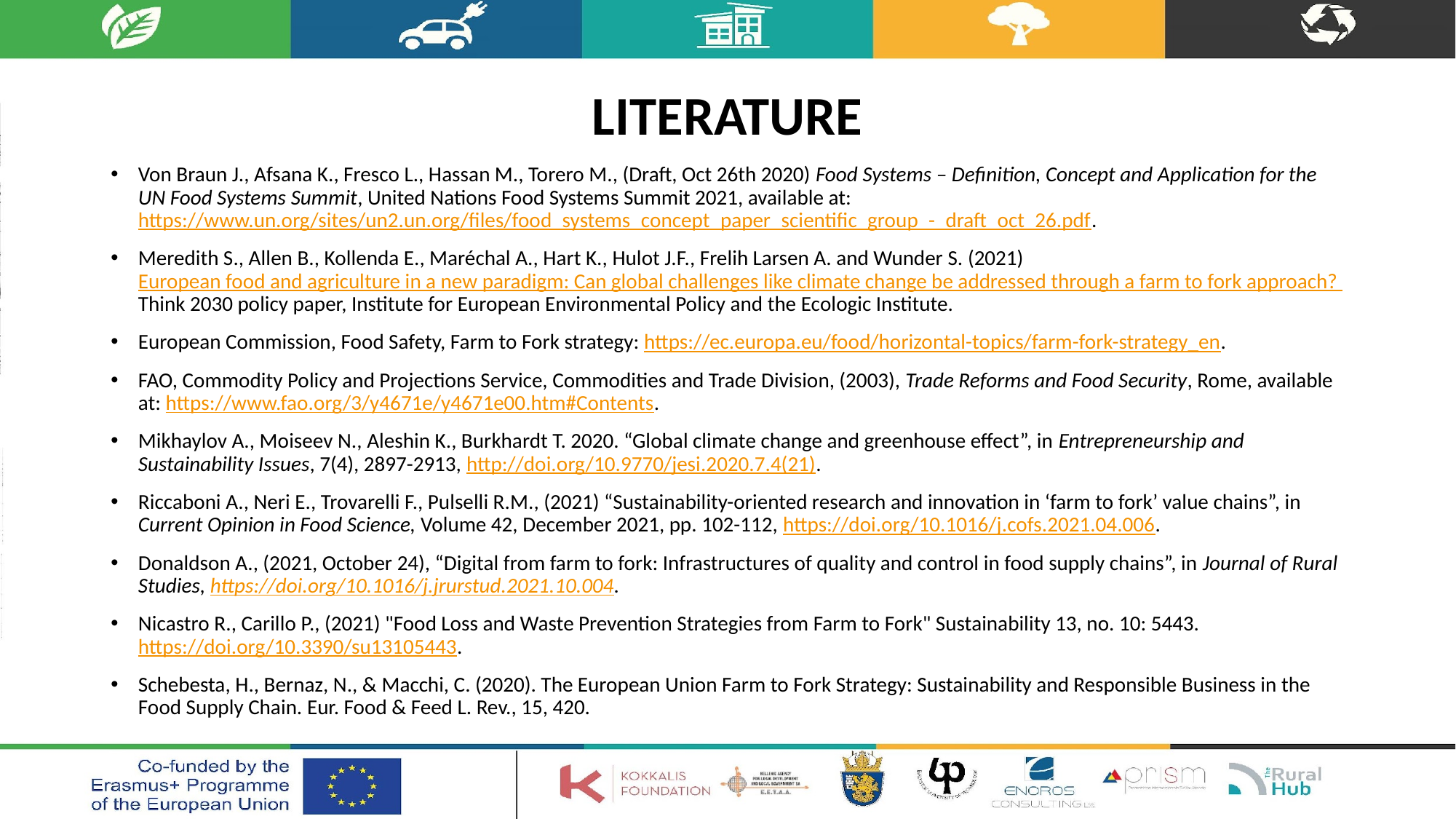

Literature
Von Braun J., Afsana K., Fresco L., Hassan M., Torero M., (Draft, Oct 26th 2020) Food Systems – Definition, Concept and Application for the UN Food Systems Summit, United Nations Food Systems Summit 2021, available at: https://www.un.org/sites/un2.un.org/files/food_systems_concept_paper_scientific_group_-_draft_oct_26.pdf.
Meredith S., Allen B., Kollenda E., Maréchal A., Hart K., Hulot J.F., Frelih Larsen A. and Wunder S. (2021) European food and agriculture in a new paradigm: Can global challenges like climate change be addressed through a farm to fork approach? Think 2030 policy paper, Institute for European Environmental Policy and the Ecologic Institute.
European Commission, Food Safety, Farm to Fork strategy: https://ec.europa.eu/food/horizontal-topics/farm-fork-strategy_en.
FAO, Commodity Policy and Projections Service, Commodities and Trade Division, (2003), Trade Reforms and Food Security, Rome, available at: https://www.fao.org/3/y4671e/y4671e00.htm#Contents.
Mikhaylov A., Moiseev N., Aleshin K., Burkhardt T. 2020. “Global climate change and greenhouse effect”, in Entrepreneurship and Sustainability Issues, 7(4), 2897-2913, http://doi.org/10.9770/jesi.2020.7.4(21).
Riccaboni A., Neri E., Trovarelli F., Pulselli R.M., (2021) “Sustainability-oriented research and innovation in ‘farm to fork’ value chains”, in Current Opinion in Food Science, Volume 42, December 2021, pp. 102-112, https://doi.org/10.1016/j.cofs.2021.04.006.
Donaldson A., (2021, October 24), “Digital from farm to fork: Infrastructures of quality and control in food supply chains”, in Journal of Rural Studies, https://doi.org/10.1016/j.jrurstud.2021.10.004.
Nicastro R., Carillo P., (2021) "Food Loss and Waste Prevention Strategies from Farm to Fork" Sustainability 13, no. 10: 5443. https://doi.org/10.3390/su13105443.
Schebesta, H., Bernaz, N., & Macchi, C. (2020). The European Union Farm to Fork Strategy: Sustainability and Responsible Business in the Food Supply Chain. Eur. Food & Feed L. Rev., 15, 420.